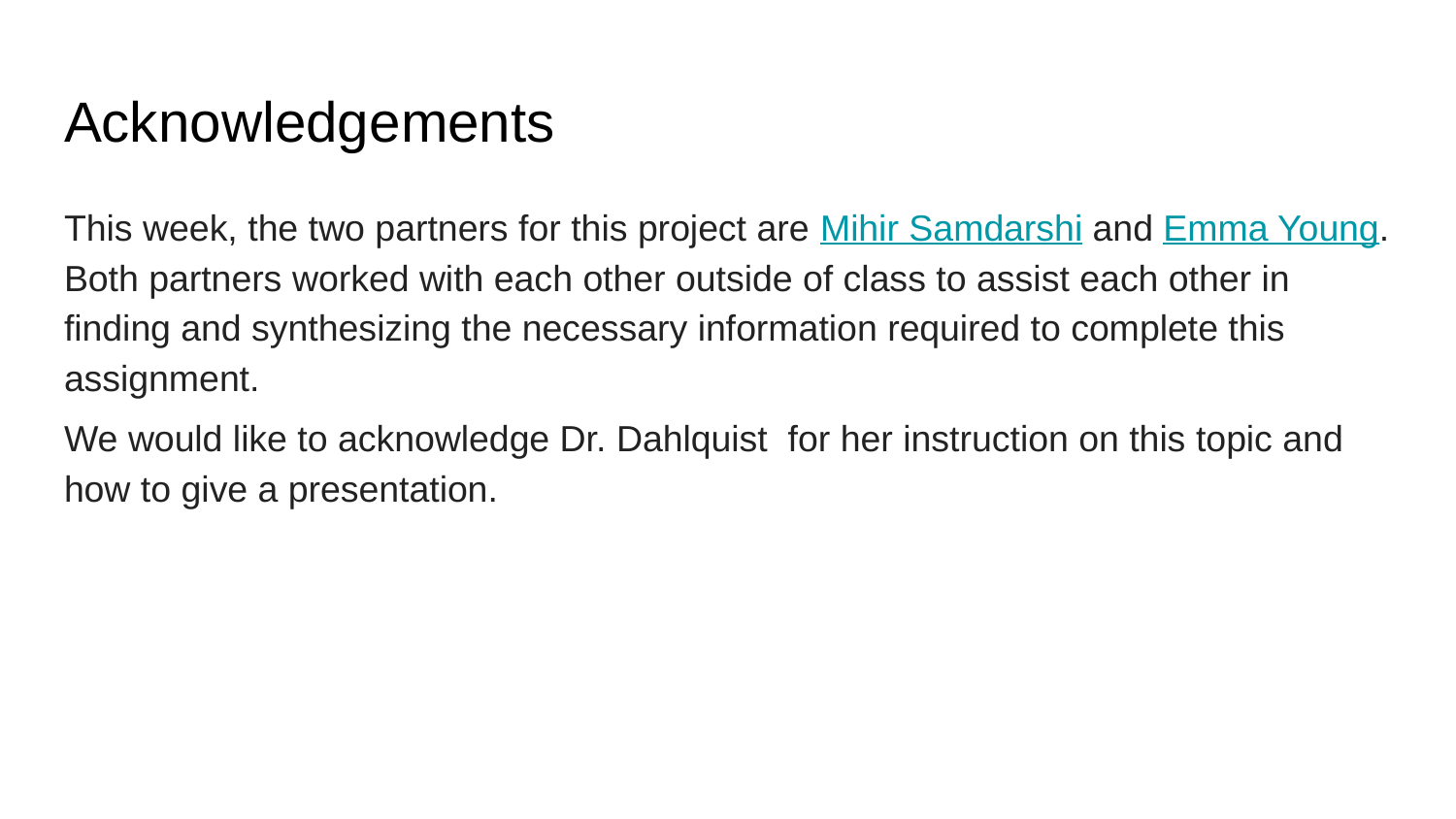

# Acknowledgements
This week, the two partners for this project are Mihir Samdarshi and Emma Young. Both partners worked with each other outside of class to assist each other in finding and synthesizing the necessary information required to complete this assignment.
We would like to acknowledge Dr. Dahlquist  for her instruction on this topic and how to give a presentation.